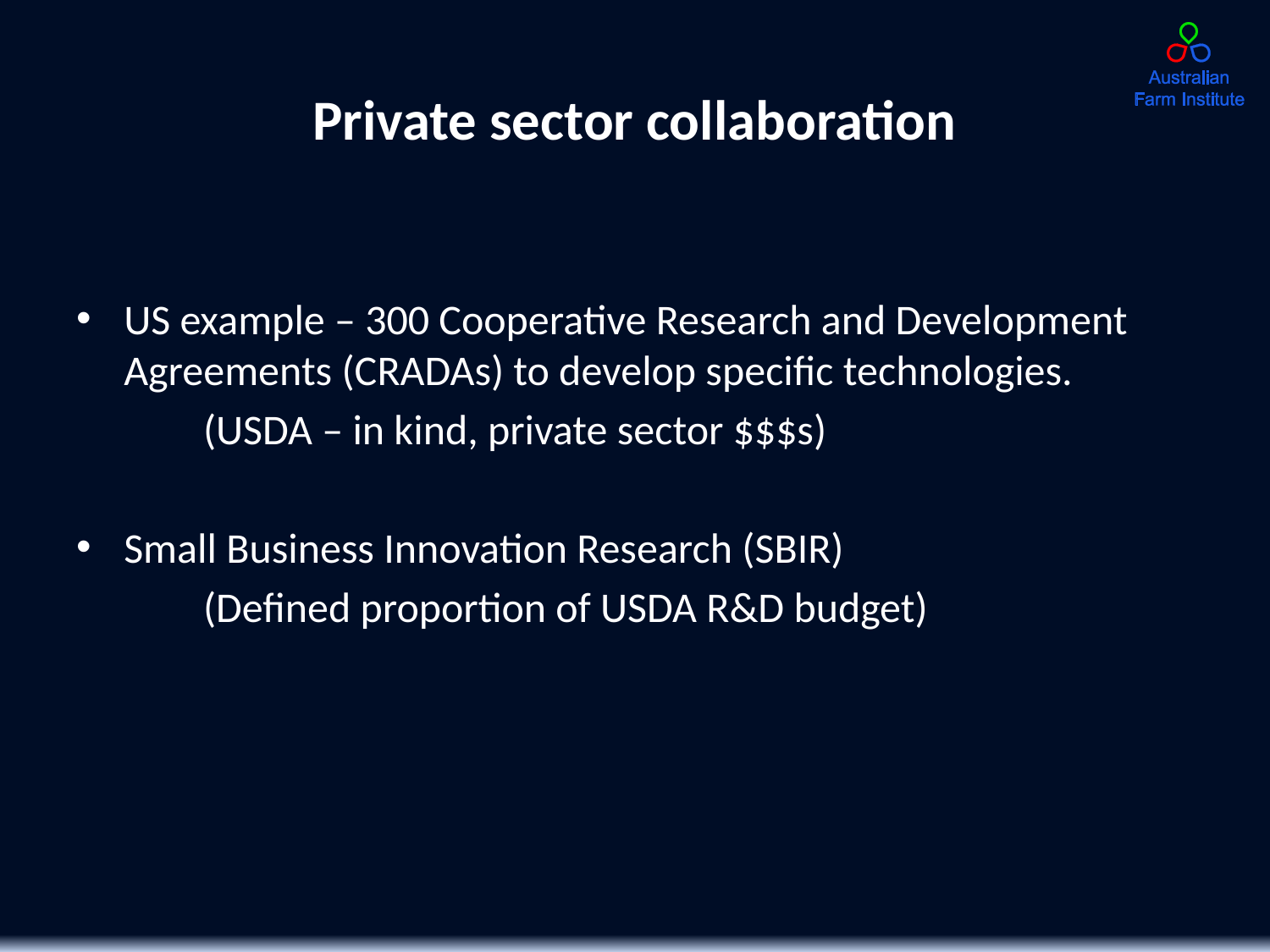

# Private sector collaboration
US example – 300 Cooperative Research and Development Agreements (CRADAs) to develop specific technologies.
	(USDA – in kind, private sector $$$s)

Small Business Innovation Research (SBIR)
	(Defined proportion of USDA R&D budget)